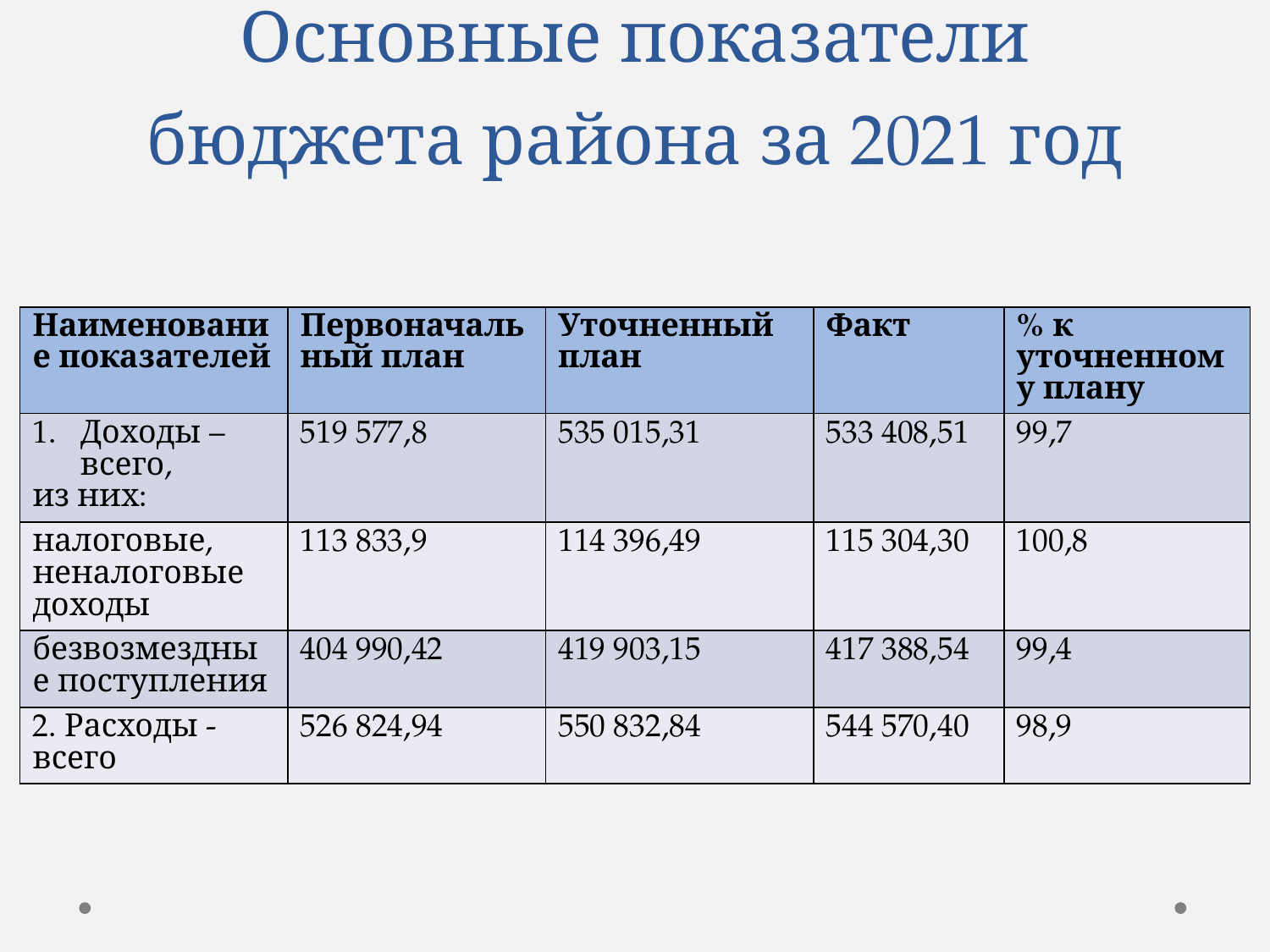

# Основные показатели бюджета района за 2021 год
| Наименование показателей | Первоначальный план | Уточненный план | Факт | % к уточненному плану |
| --- | --- | --- | --- | --- |
| Доходы – всего, из них: | 519 577,8 | 535 015,31 | 533 408,51 | 99,7 |
| налоговые, неналоговые доходы | 113 833,9 | 114 396,49 | 115 304,30 | 100,8 |
| безвозмездные поступления | 404 990,42 | 419 903,15 | 417 388,54 | 99,4 |
| 2. Расходы - всего | 526 824,94 | 550 832,84 | 544 570,40 | 98,9 |